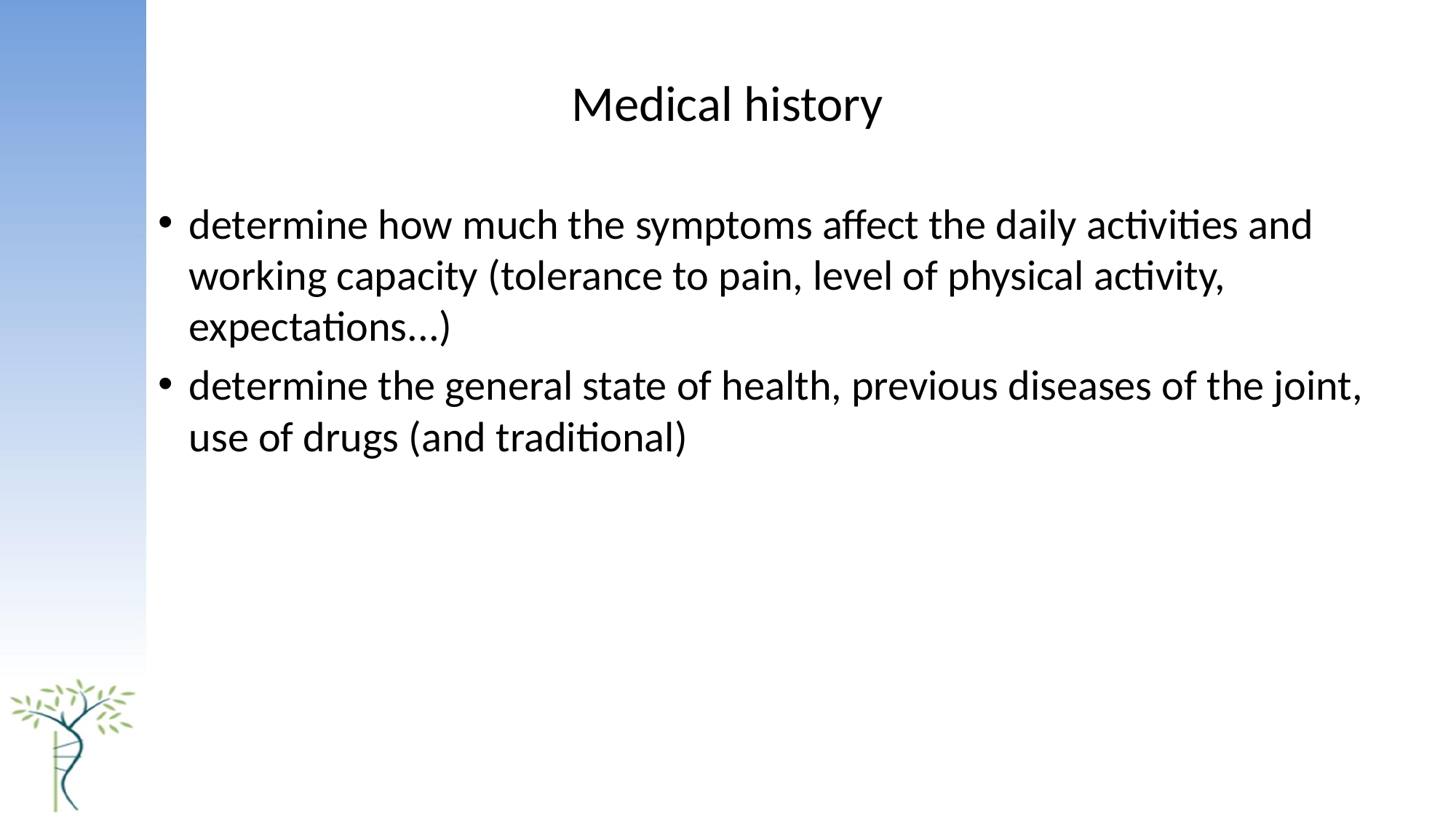

# Medical history
determine how much the symptoms affect the daily activities and working capacity (tolerance to pain, level of physical activity, expectations...)
determine the general state of health, previous diseases of the joint, use of drugs (and traditional)